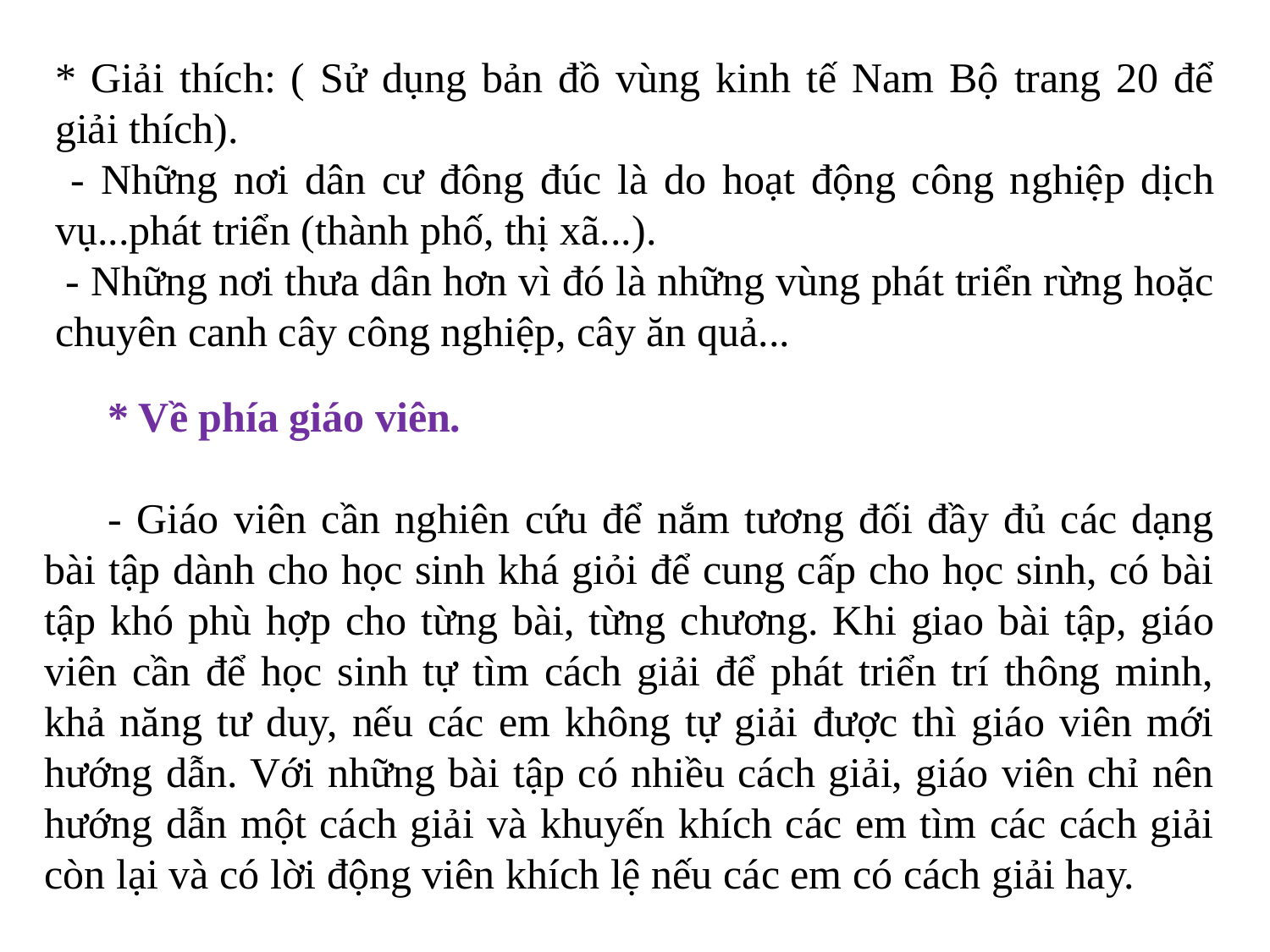

* Giải thích: ( Sử dụng bản đồ vùng kinh tế Nam Bộ trang 20 để giải thích).
 - Những nơi dân cư đông đúc là do hoạt động công nghiệp dịch vụ...phát triển (thành phố, thị xã...).
 - Những nơi thưa dân hơn vì đó là những vùng phát triển rừng hoặc chuyên canh cây công nghiệp, cây ăn quả...
* Về phía giáo viên.

- Giáo viên cần nghiên cứu để nắm tương đối đầy đủ các dạng bài tập dành cho học sinh khá giỏi để cung cấp cho học sinh, có bài tập khó phù hợp cho từng bài, từng chương. Khi giao bài tập, giáo viên cần để học sinh tự tìm cách giải để phát triển trí thông minh, khả năng tư duy, nếu các em không tự giải được thì giáo viên mới hướng dẫn. Với những bài tập có nhiều cách giải, giáo viên chỉ nên hướng dẫn một cách giải và khuyến khích các em tìm các cách giải còn lại và có lời động viên khích lệ nếu các em có cách giải hay.